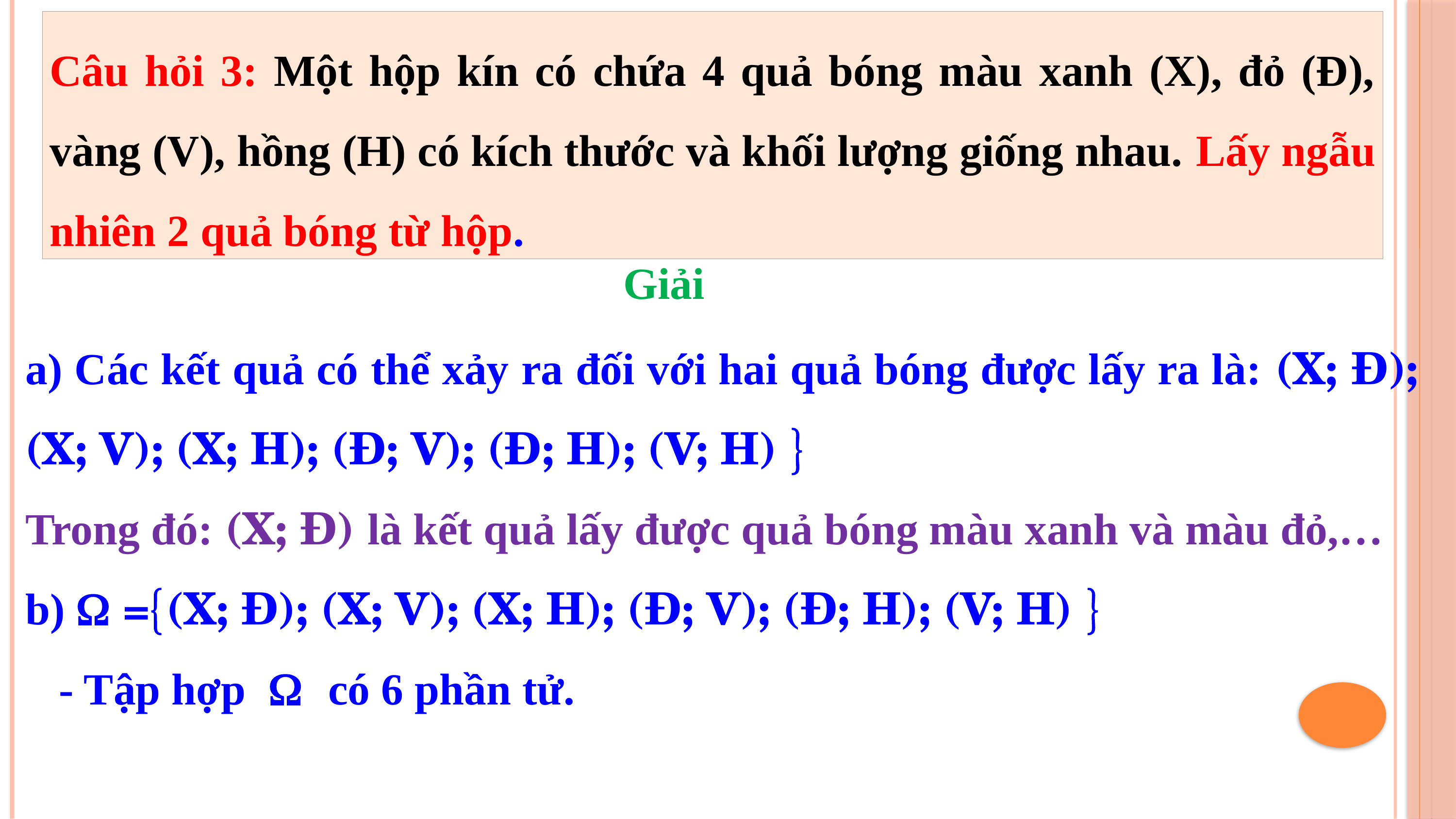

Câu hỏi 3: Một hộp kín có chứa 4 quả bóng màu xanh (X), đỏ (Đ), vàng (V), hồng (H) có kích thước và khối lượng giống nhau. Lấy ngẫu nhiên 2 quả bóng từ hộp.
Giải
a) Các kết quả có thể xảy ra đối với hai quả bóng được lấy ra là: (X; Đ); (X; V); (X; H); (Đ; V); (Đ; H); (V; H) }
Trong đó: (X; Đ) là kết quả lấy được quả bóng màu xanh và màu đỏ,…
b) Ω ={(X; Đ); (X; V); (X; H); (Đ; V); (Đ; H); (V; H) }
   - Tập hợp  Ω  có 6 phần tử.